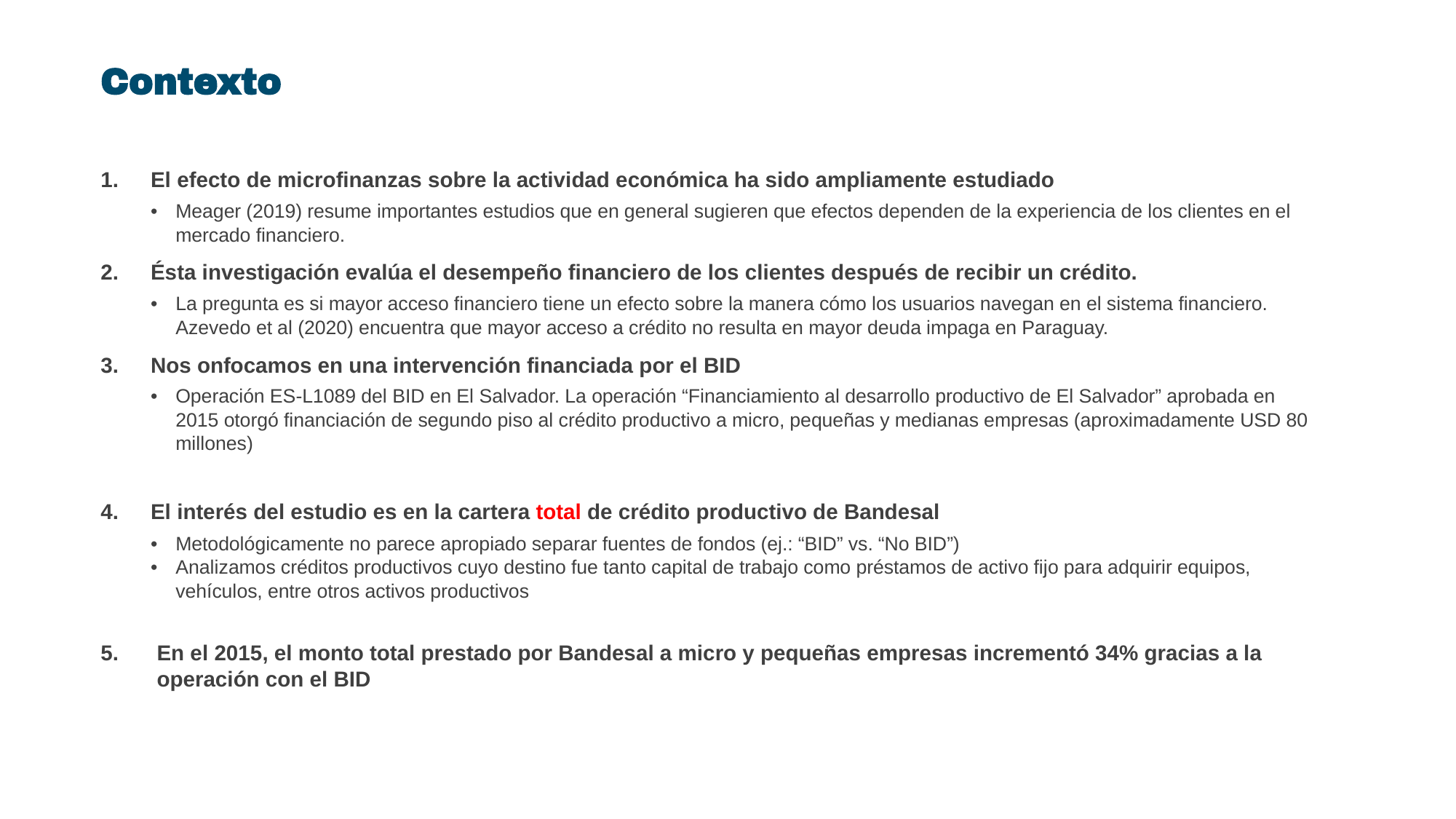

# Contexto
El efecto de microfinanzas sobre la actividad económica ha sido ampliamente estudiado
Meager (2019) resume importantes estudios que en general sugieren que efectos dependen de la experiencia de los clientes en el mercado financiero.
Ésta investigación evalúa el desempeño financiero de los clientes después de recibir un crédito.
La pregunta es si mayor acceso financiero tiene un efecto sobre la manera cómo los usuarios navegan en el sistema financiero. Azevedo et al (2020) encuentra que mayor acceso a crédito no resulta en mayor deuda impaga en Paraguay.
Nos onfocamos en una intervención financiada por el BID
Operación ES-L1089 del BID en El Salvador. La operación “Financiamiento al desarrollo productivo de El Salvador” aprobada en 2015 otorgó financiación de segundo piso al crédito productivo a micro, pequeñas y medianas empresas (aproximadamente USD 80 millones)

El interés del estudio es en la cartera total de crédito productivo de Bandesal
Metodológicamente no parece apropiado separar fuentes de fondos (ej.: “BID” vs. “No BID”)
Analizamos créditos productivos cuyo destino fue tanto capital de trabajo como préstamos de activo fijo para adquirir equipos, vehículos, entre otros activos productivos

En el 2015, el monto total prestado por Bandesal a micro y pequeñas empresas incrementó 34% gracias a la operación con el BID